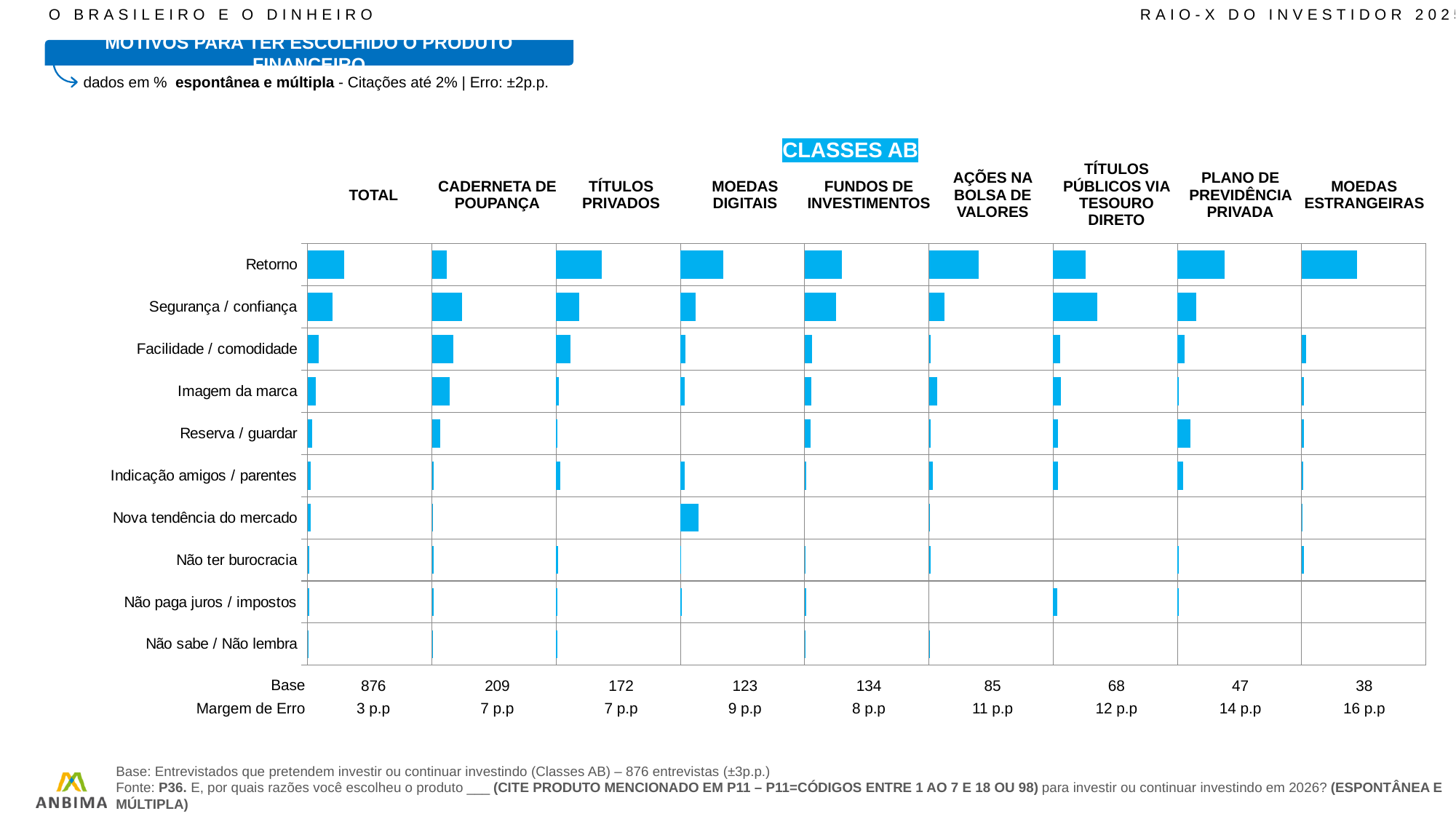

O BRASILEIRO E O DINHEIRO							RAIO-X DO INVESTIDOR 2025
MOTIVOS PARA TER ESCOLHIDO O PRODUTO FINANCEIRO

dados em %  espontânea e múltipla - Citações até 2% | Erro: ±2p.p.
CLASSES AB
| TOTAL | CADERNETA DE POUPANÇA | TÍTULOS PRIVADOS | MOEDAS DIGITAIS | FUNDOS DE INVESTIMENTOS | AÇÕES NA BOLSA DE VALORES | TÍTULOS PÚBLICOS VIA TESOURO DIRETO | PLANO DE PREVIDÊNCIA PRIVADA | MOEDAS ESTRANGEIRAS |
| --- | --- | --- | --- | --- | --- | --- | --- | --- |

### Chart

| Category | TOTAL | Conta | CADERNETA DE POUPANÇA | Conta | TÍTULOS PRIVADOS | Conta | MOEDAS DIGITAIS | Conta | FUNDOS DE INVESTIMENTOS |  | AÇÕES NA BOLSA DE VALORES |  | TÍTULOS PÚBLICOS |  | PLANO DE PREVIDÊNCIA PRIVADA |  | MOEDAS ESTRANGEIRAS |  |
|---|---|---|---|---|---|---|---|---|---|---|---|---|---|---|---|---|---|---|
| Retorno | 43.7 | 106.3 | 17.59 | 132.41 | 54.56 | 95.44 | 51.53 | 98.47 | 45.13 | 104.87 | 60.45 | 89.55 | 38.97 | 111.03 | 57.26 | 92.74000000000001 | 66.67 | 83.33 |
| Segurança / confiança | 29.67 | 120.33 | 36.47 | 113.53 | 27.36 | 122.64 | 18.16 | 131.84 | 37.44 | 112.56 | 19.09 | 130.91 | 53.11 | 96.89 | 22.76 | 127.24 | 0.0 | 150.0 |
| Facilidade / comodidade | 13.5 | 136.5 | 26.05 | 123.95 | 17.48 | 132.52 | 6.08 | 143.92 | 9.0 | 141.0 | 1.77 | 148.23 | 8.73 | 141.27 | 8.35 | 141.65 | 5.52 | 144.48 |
| Imagem da marca | 9.63 | 140.37 | 21.04 | 128.96 | 3.36 | 146.64 | 5.48 | 144.52 | 7.78 | 142.22 | 10.13 | 139.87 | 9.7 | 140.3 | 1.39 | 148.61 | 2.34 | 147.66 |
| Reserva / guardar | 5.26 | 144.74 | 9.6 | 140.4 | 1.05 | 148.95 | 0.0 | 150.0 | 7.4 | 142.6 | 2.06 | 147.94 | 5.43 | 144.57 | 16.12 | 133.88 | 2.92 | 147.08 |
| Indicação amigos / parentes | 3.92 | 146.08 | 2.03 | 147.97 | 5.01 | 144.99 | 5.29 | 144.71 | 2.26 | 147.74 | 5.03 | 144.97 | 5.81 | 144.19 | 6.93 | 143.07 | 1.48 | 148.52 |
| Nova tendência do mercado | 3.32 | 146.68 | 0.49 | 149.51 | 0.0 | 150.0 | 21.59 | 128.41 | 0.0 | 150.0 | 1.51 | 148.49 | 0.0 | 150.0 | 0.0 | 150.0 | 1.11 | 148.89 |
| Não ter burocracia | 1.42 | 148.58 | 1.73 | 148.27 | 1.93 | 148.07 | 0.91 | 149.09 | 0.42 | 149.58 | 2.48 | 147.52 | 0.0 | 150.0 | 1.44 | 148.56 | 2.89 | 147.11 |
| Não paga juros / impostos | 1.72 | 148.28 | 1.66 | 148.34 | 1.27 | 148.73 | 1.78 | 148.22 | 2.25 | 147.75 | 0.0 | 150.0 | 4.73 | 145.27 | 2.06 | 147.94 | 0.0 | 150.0 |
| Não sabe / Não lembra | 0.58 | 149.42 | 0.45 | 149.55 | 1.22 | 148.78 | 0.0 | 150.0 | 0.78 | 149.22 | 1.15 | 148.85 | 0.0 | 150.0 | 0.0 | 150.0 | 0.0 | 150.0 |
| Base |
| --- |
| Margem de Erro |
| 876 | 209 | 172 | 123 | 134 | 85 | 68 | 47 | 38 |
| --- | --- | --- | --- | --- | --- | --- | --- | --- |
| 3 p.p | 7 p.p | 7 p.p | 9 p.p | 8 p.p | 11 p.p | 12 p.p | 14 p.p | 16 p.p |
Base: Entrevistados que pretendem investir ou continuar investindo (Classes AB) – 876 entrevistas (±3p.p.)
Fonte: P36. E, por quais razões você escolheu o produto ___ (CITE PRODUTO MENCIONADO EM P11 – P11=CÓDIGOS ENTRE 1 AO 7 E 18 OU 98) para investir ou continuar investindo em 2026? (ESPONTÂNEA E MÚLTIPLA)